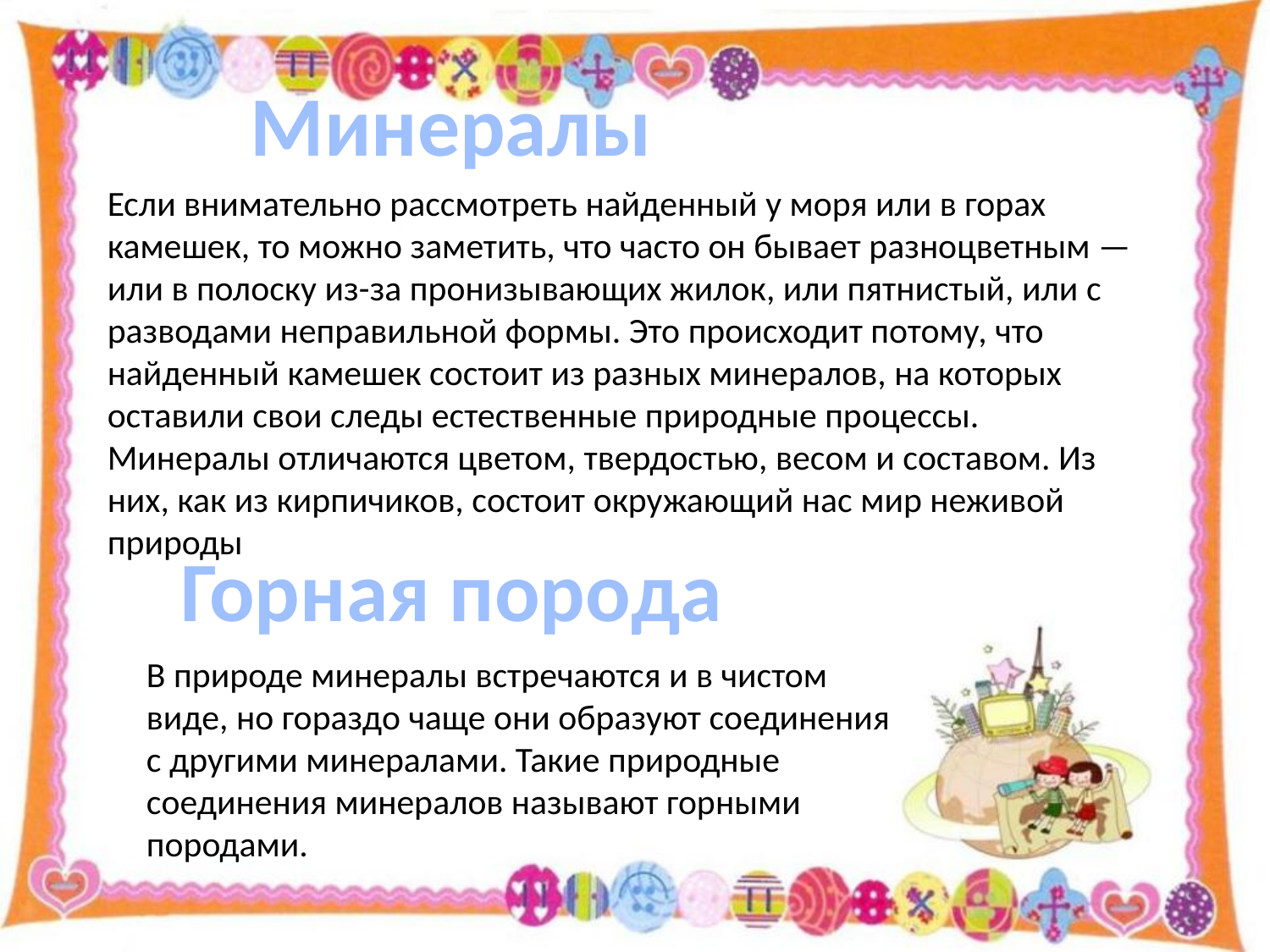

Минералы
Если внимательно рассмотреть найденный у моря или в горах камешек, то можно заметить, что часто он бывает разноцветным — или в полоску из-за пронизывающих жилок, или пятнистый, или с разводами неправильной формы. Это происходит потому, что найденный камешек состоит из разных минералов, на которых оставили свои следы естественные природные процессы. Минералы отличаются цветом, твердостью, весом и составом. Из них, как из кирпичиков, состоит окружающий нас мир неживой природы
Горная порода
В природе минералы встречаются и в чистом виде, но гораздо чаще они образуют соединения с другими минералами. Такие природные соединения минералов называют горными породами.